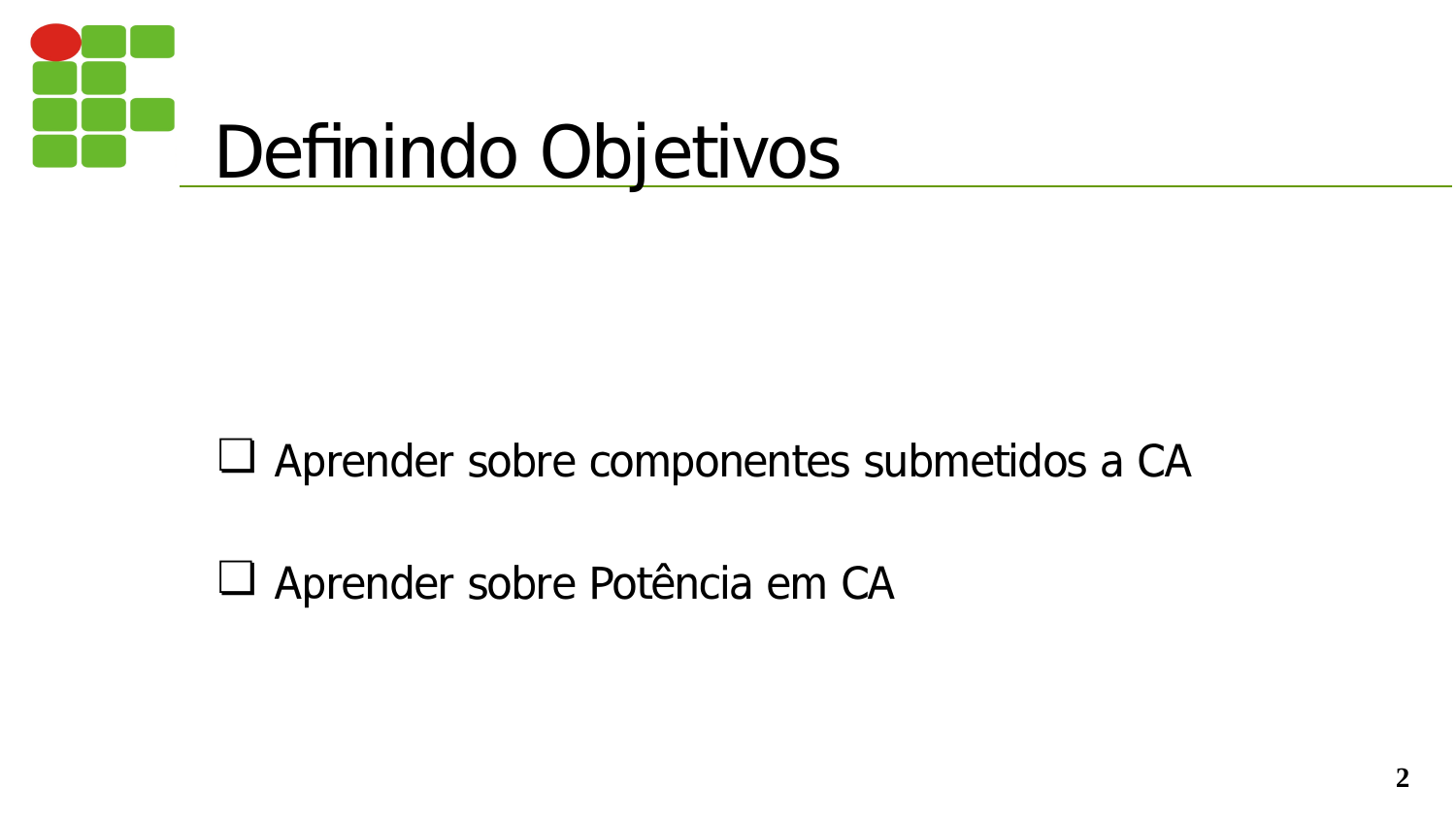

# Definindo Objetivos

Aprender sobre componentes submetidos a CA

Aprender sobre Potência em CA
2